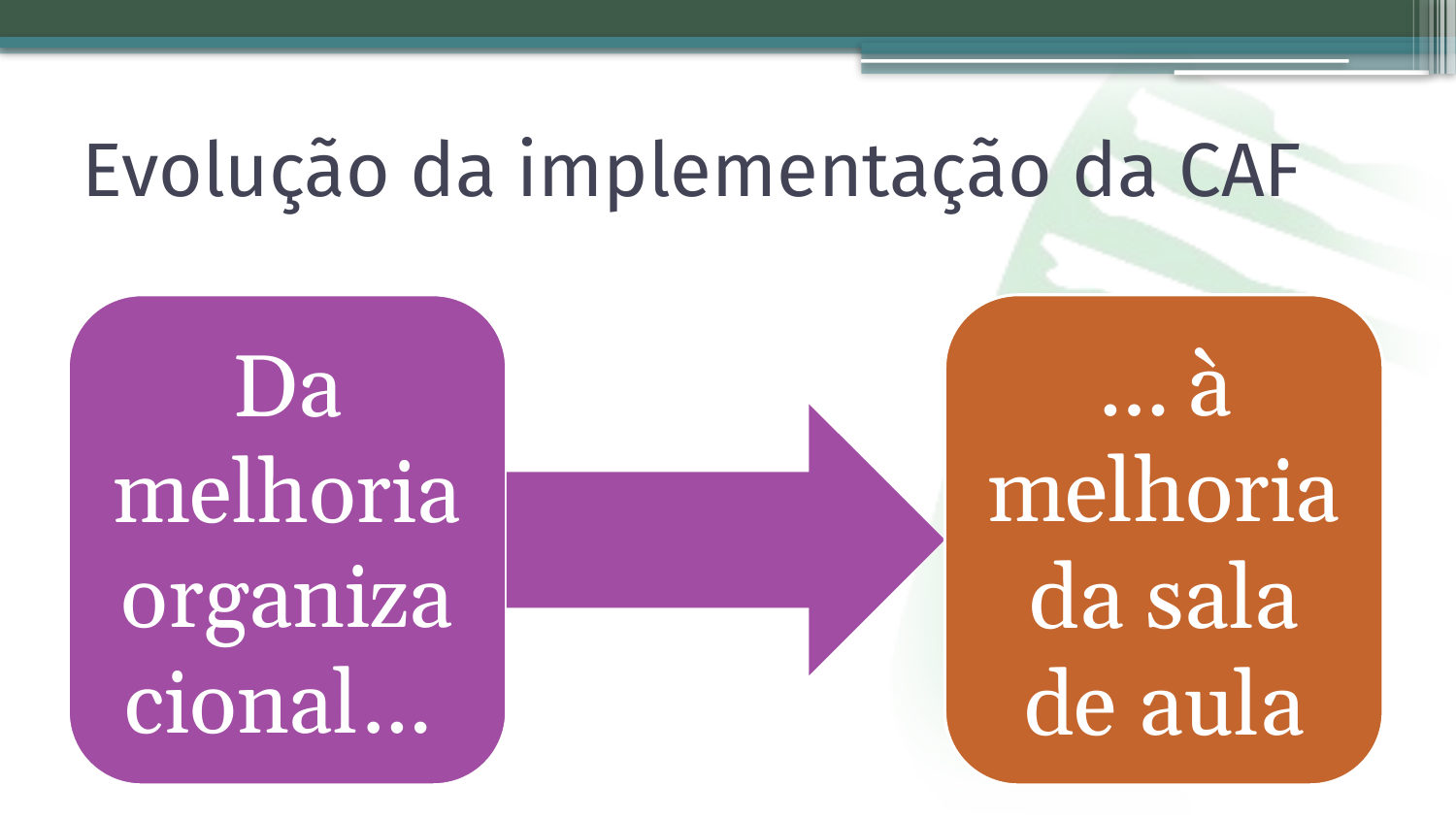

# Evolução da implementação da CAF
Da melhoria organizacional…
… à melhoria da sala de aula